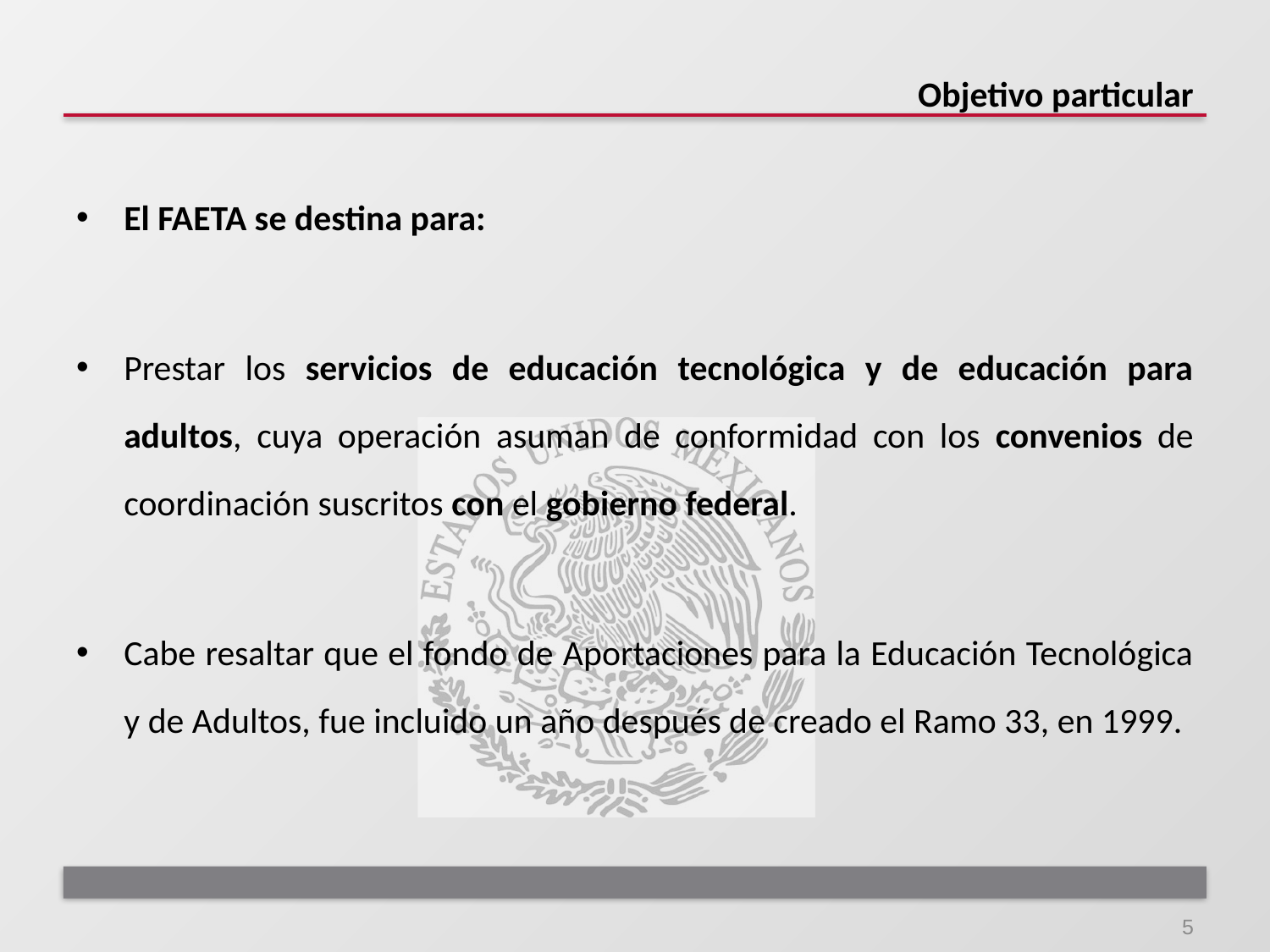

# Objetivo particular
El FAETA se destina para:

Prestar los servicios de educación tecnológica y de educación para adultos, cuya operación asuman de conformidad con los convenios de coordinación suscritos con el gobierno federal.

Cabe resaltar que el fondo de Aportaciones para la Educación Tecnológica y de Adultos, fue incluido un año después de creado el Ramo 33, en 1999.

5